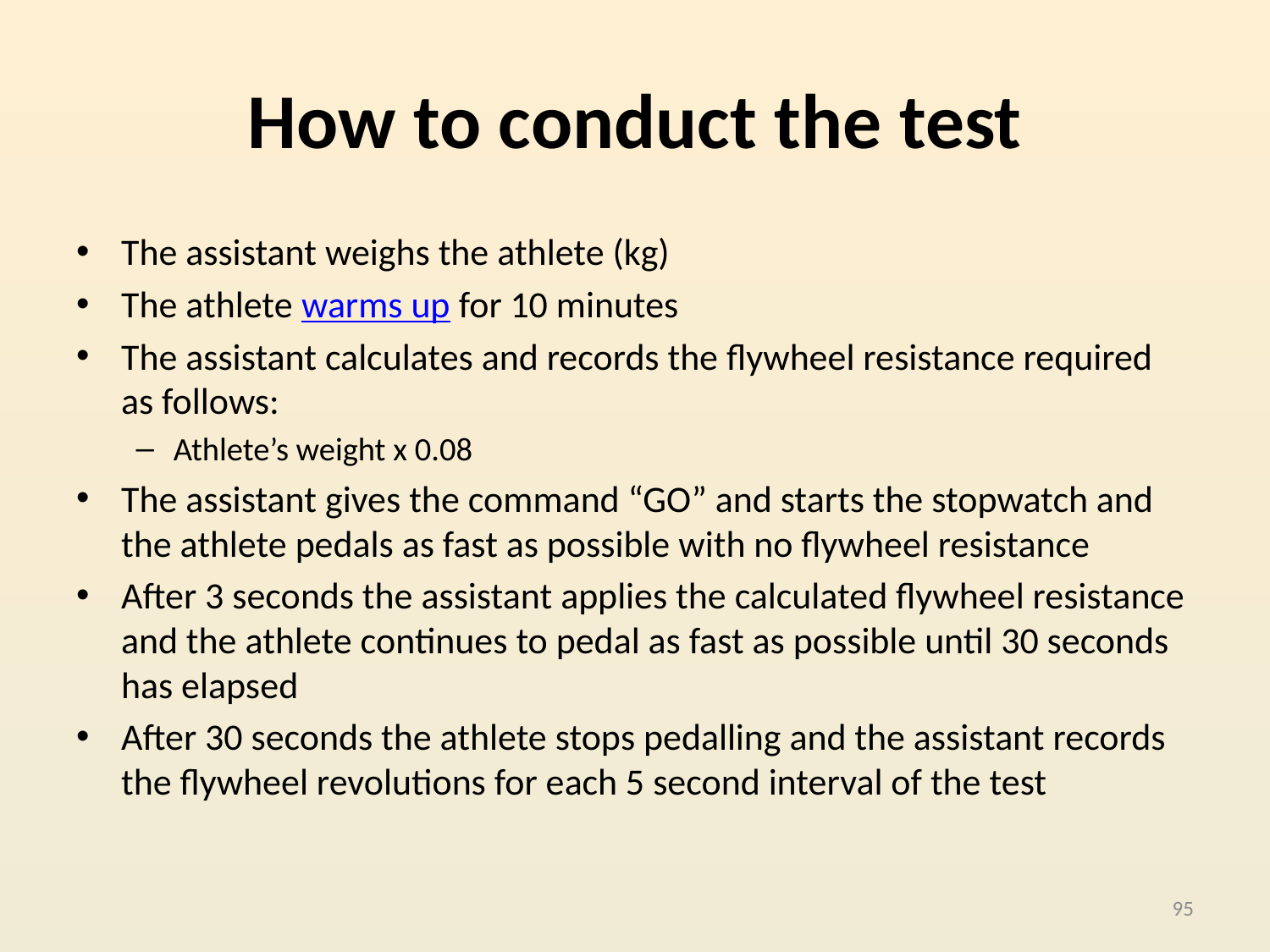

# How to conduct the test
The assistant weighs the athlete (kg)
The athlete warms up for 10 minutes
The assistant calculates and records the flywheel resistance required as follows:
Athlete’s weight x 0.08
The assistant gives the command “GO” and starts the stopwatch and the athlete pedals as fast as possible with no flywheel resistance
After 3 seconds the assistant applies the calculated flywheel resistance and the athlete continues to pedal as fast as possible until 30 seconds has elapsed
After 30 seconds the athlete stops pedalling and the assistant records the flywheel revolutions for each 5 second interval of the test

95